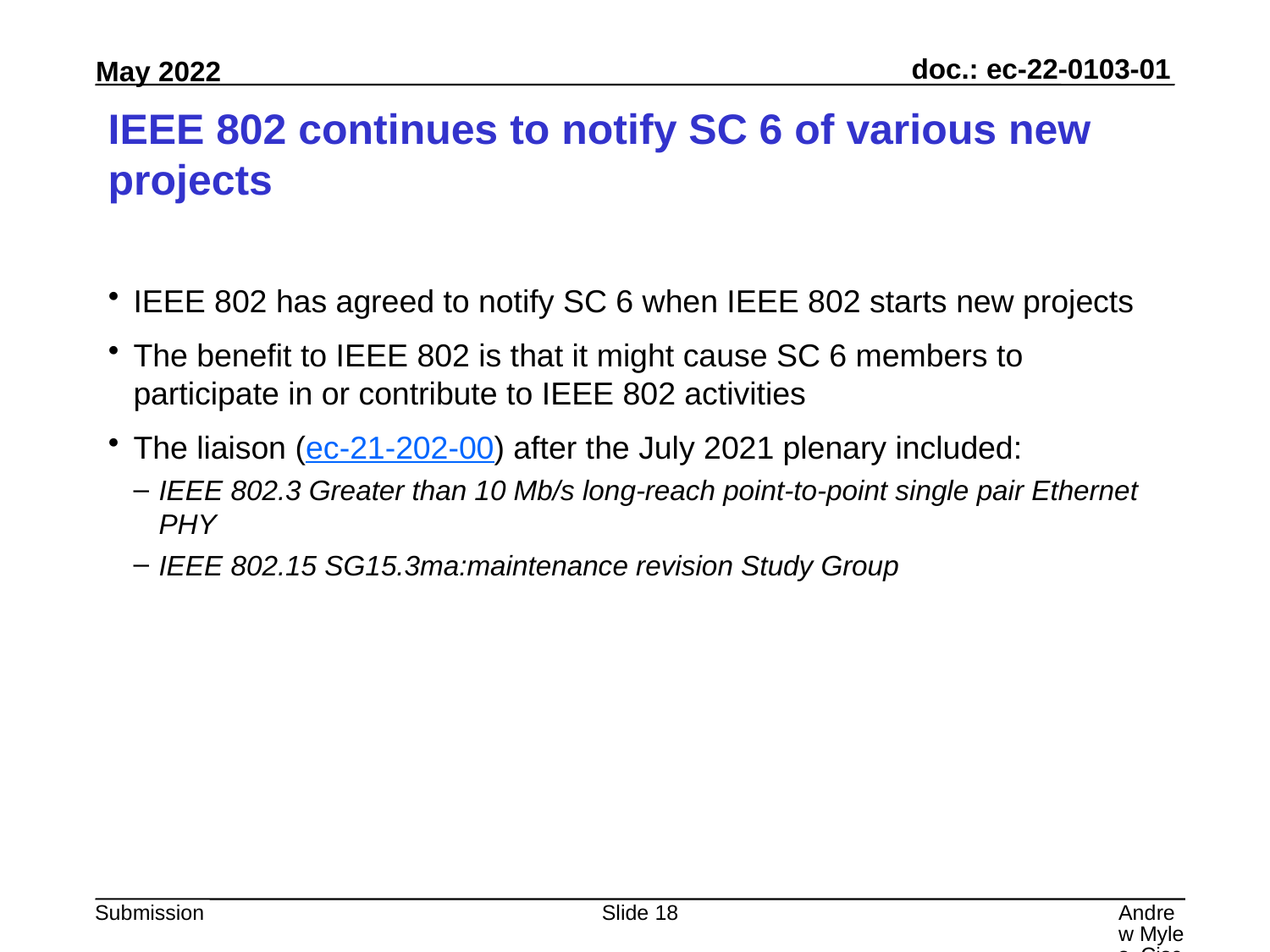

# IEEE 802 continues to notify SC 6 of various new projects
IEEE 802 has agreed to notify SC 6 when IEEE 802 starts new projects
The benefit to IEEE 802 is that it might cause SC 6 members to participate in or contribute to IEEE 802 activities
The liaison (ec-21-202-00) after the July 2021 plenary included:
IEEE 802.3 Greater than 10 Mb/s long-reach point-to-point single pair Ethernet PHY
IEEE 802.15 SG15.3ma:maintenance revision Study Group
Slide 18
Andrew Myles, Cisco